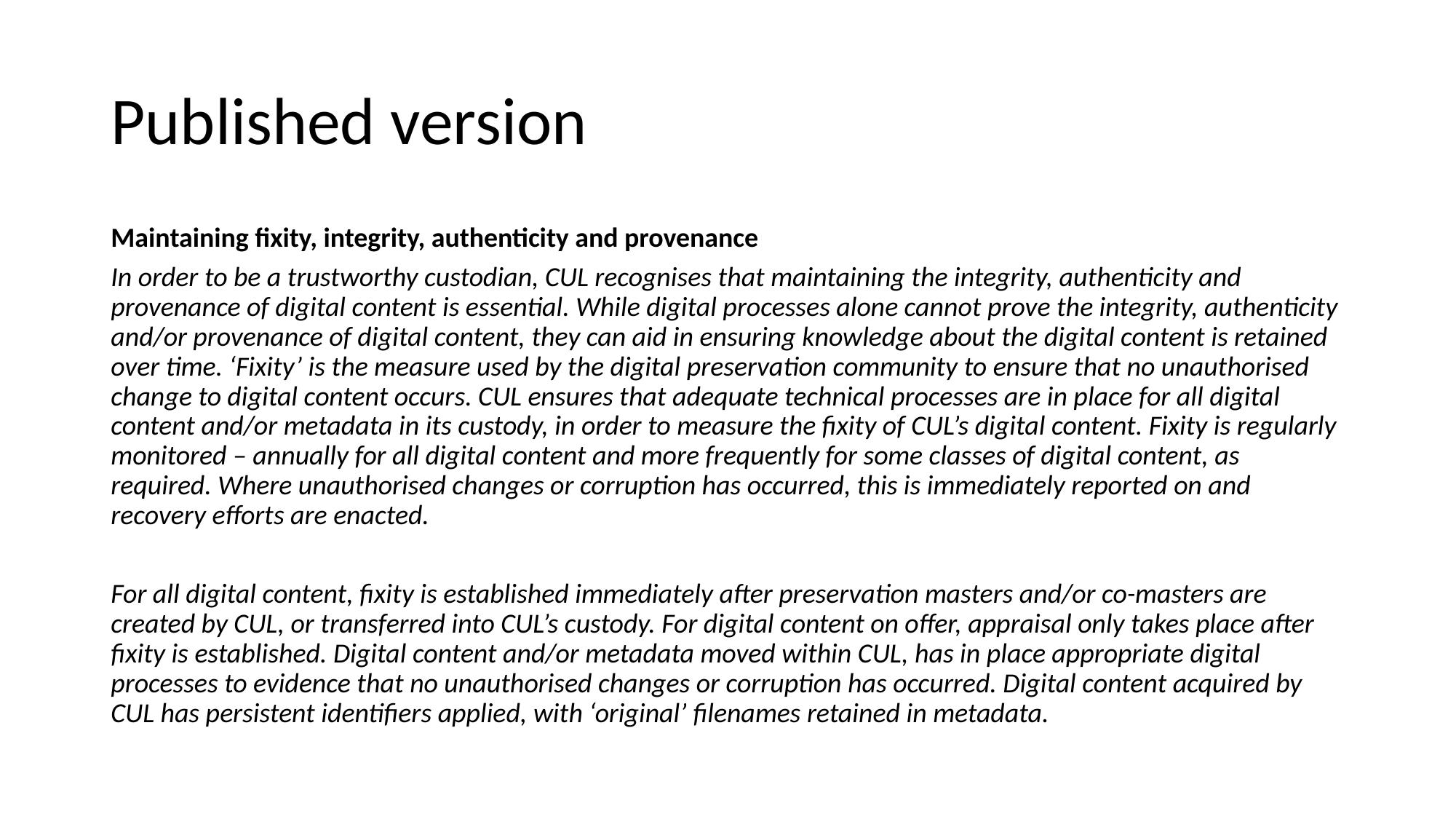

# Published version
Maintaining fixity, integrity, authenticity and provenance
In order to be a trustworthy custodian, CUL recognises that maintaining the integrity, authenticity and provenance of digital content is essential. While digital processes alone cannot prove the integrity, authenticity and/or provenance of digital content, they can aid in ensuring knowledge about the digital content is retained over time. ‘Fixity’ is the measure used by the digital preservation community to ensure that no unauthorised change to digital content occurs. CUL ensures that adequate technical processes are in place for all digital content and/or metadata in its custody, in order to measure the fixity of CUL’s digital content. Fixity is regularly monitored – annually for all digital content and more frequently for some classes of digital content, as required. Where unauthorised changes or corruption has occurred, this is immediately reported on and recovery efforts are enacted.

For all digital content, fixity is established immediately after preservation masters and/or co-masters are created by CUL, or transferred into CUL’s custody. For digital content on offer, appraisal only takes place after fixity is established. Digital content and/or metadata moved within CUL, has in place appropriate digital processes to evidence that no unauthorised changes or corruption has occurred. Digital content acquired by CUL has persistent identifiers applied, with ‘original’ filenames retained in metadata.